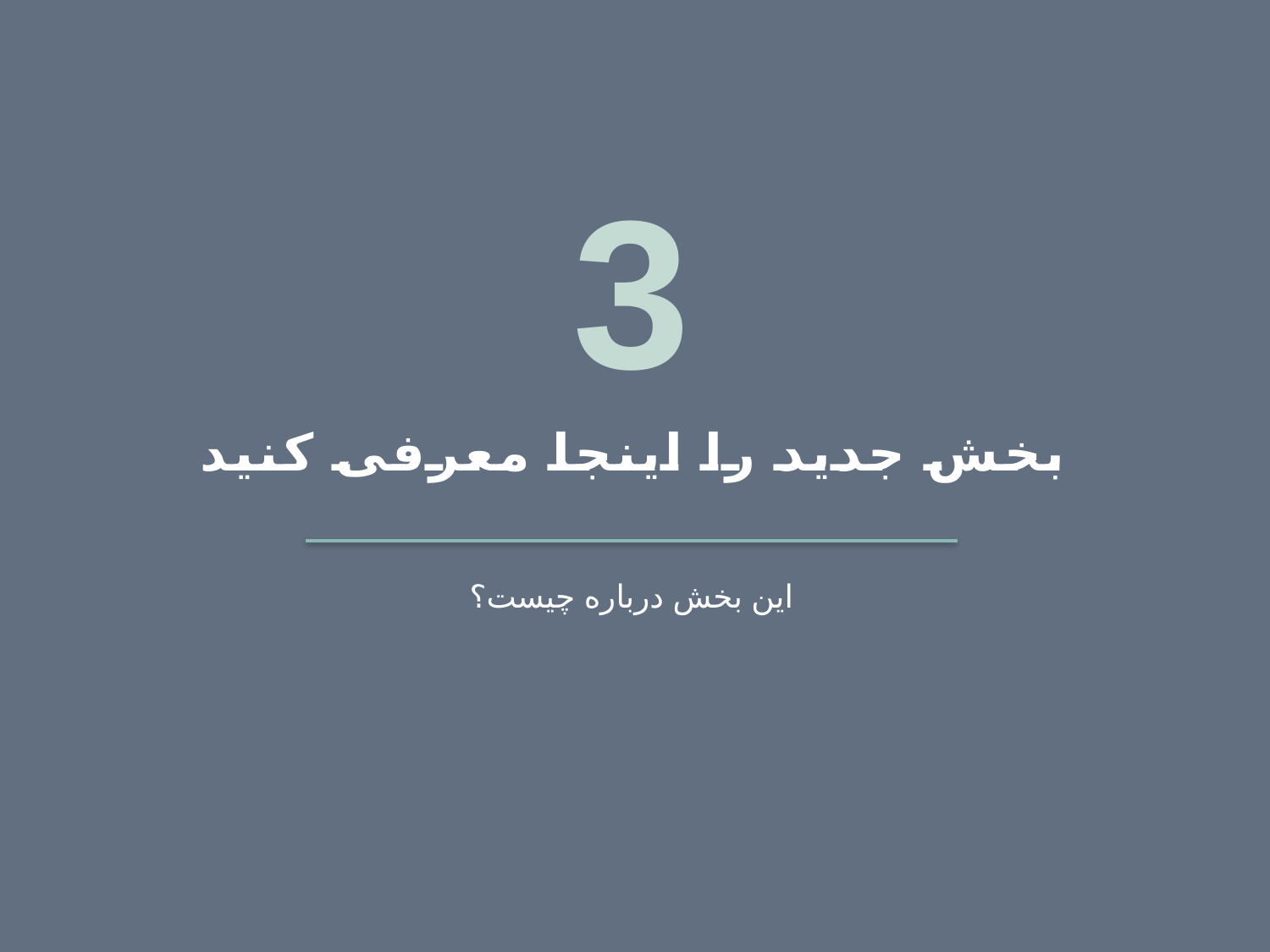

3
# بخش جدید را اینجا معرفی کنید
این بخش درباره چیست؟